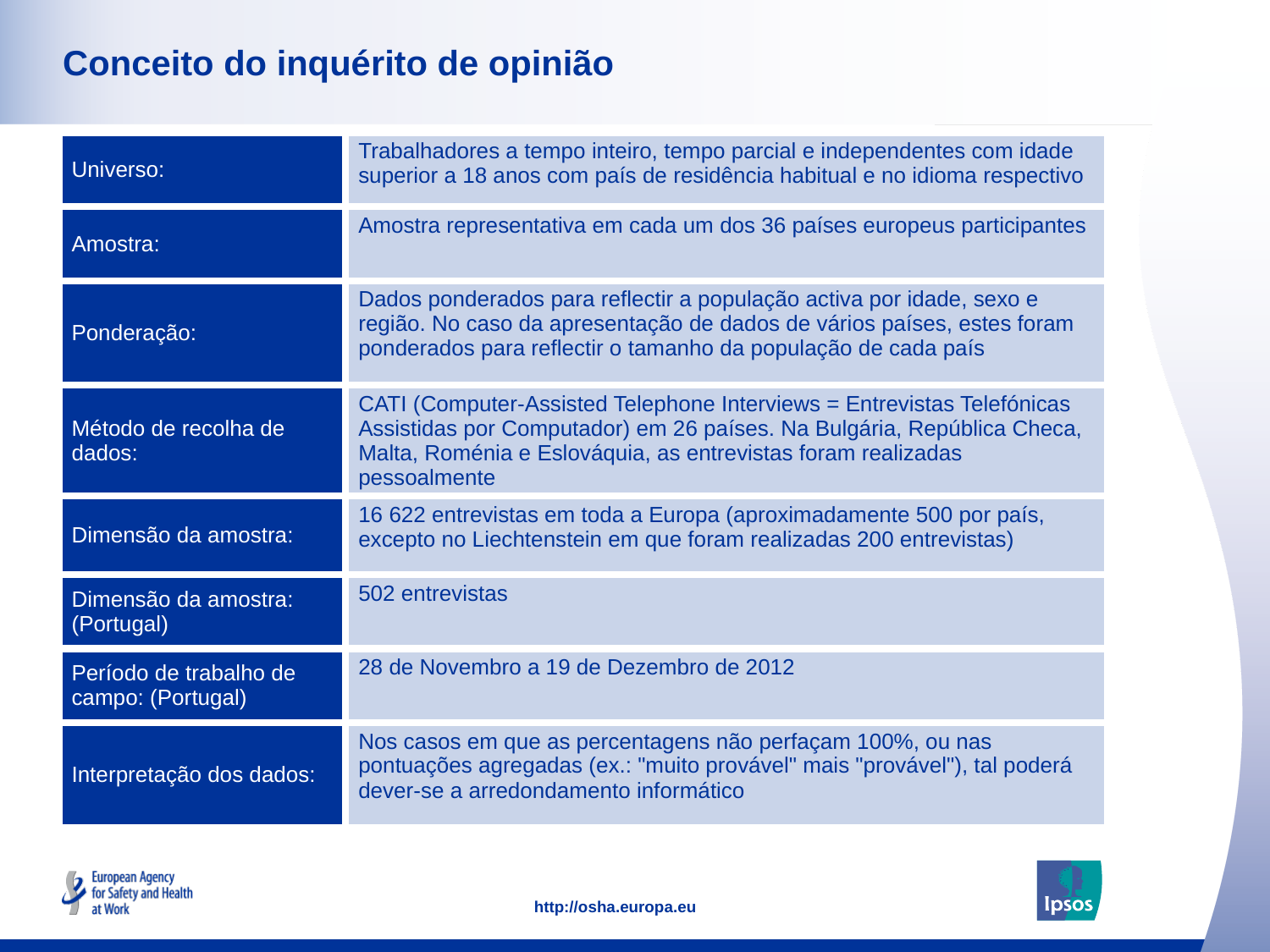

# Conceito do inquérito de opinião
| Universo: | Trabalhadores a tempo inteiro, tempo parcial e independentes com idade superior a 18 anos com país de residência habitual e no idioma respectivo |
| --- | --- |
| Amostra: | Amostra representativa em cada um dos 36 países europeus participantes |
| Ponderação: | Dados ponderados para reflectir a população activa por idade, sexo e região. No caso da apresentação de dados de vários países, estes foram ponderados para reflectir o tamanho da população de cada país |
| Método de recolha de dados: | CATI (Computer-Assisted Telephone Interviews = Entrevistas Telefónicas Assistidas por Computador) em 26 países. Na Bulgária, República Checa, Malta, Roménia e Eslováquia, as entrevistas foram realizadas pessoalmente |
| Dimensão da amostra: | 16 622 entrevistas em toda a Europa (aproximadamente 500 por país, excepto no Liechtenstein em que foram realizadas 200 entrevistas) |
| Dimensão da amostra: (Portugal) | 502 entrevistas |
| Período de trabalho de campo: (Portugal) | 28 de Novembro a 19 de Dezembro de 2012 |
| Interpretação dos dados: | Nos casos em que as percentagens não perfaçam 100%, ou nas pontuações agregadas (ex.: "muito provável" mais "provável"), tal poderá dever-se a arredondamento informático |